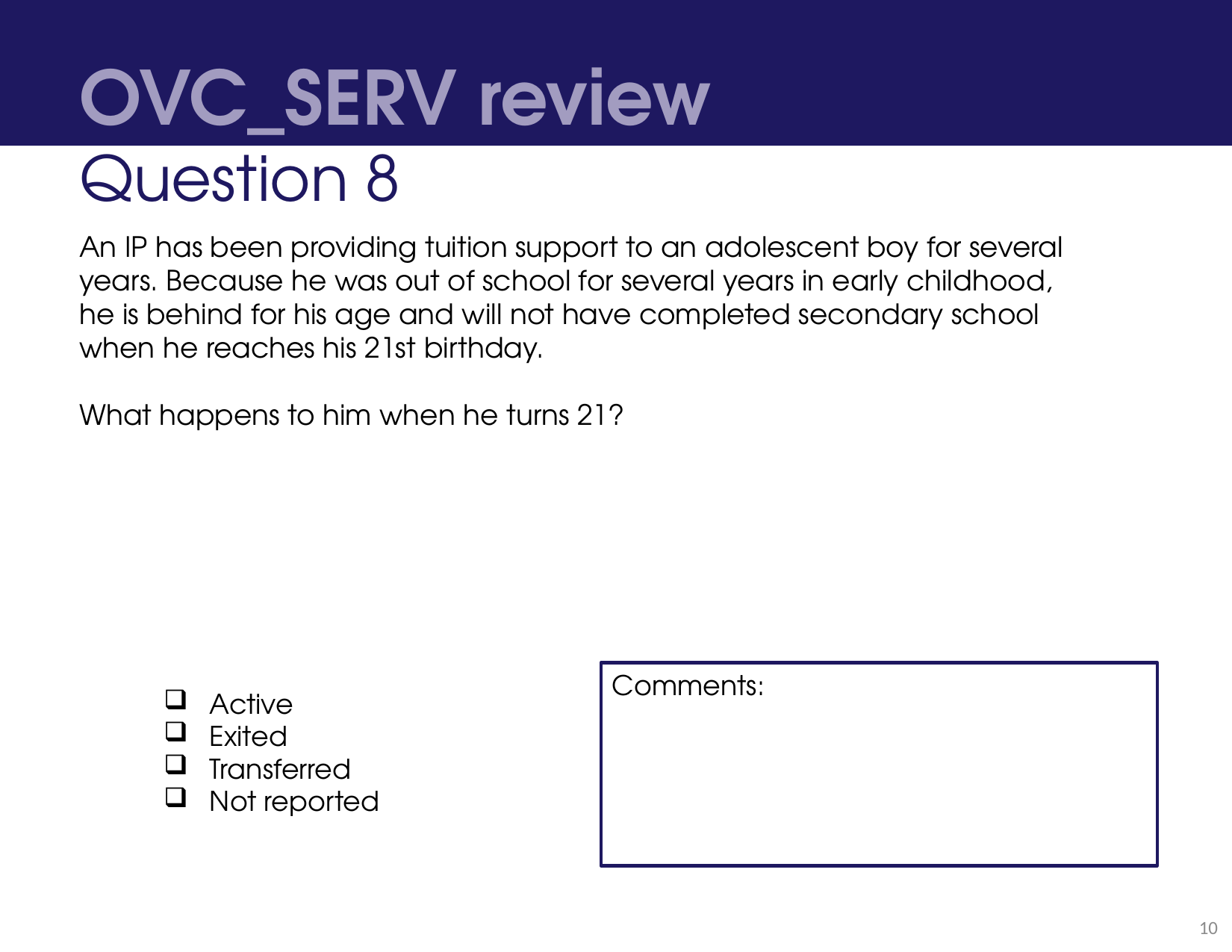

# OVC_SERV review
Question 8
An IP has been providing tuition support to an adolescent boy for several years. Because he was out of school for several years in early childhood, he is behind for his age and will not have completed secondary school when he reaches his 21st birthday.

What happens to him when he turns 21?

Active
Exited
Transferred
Not reported

Comments:
10